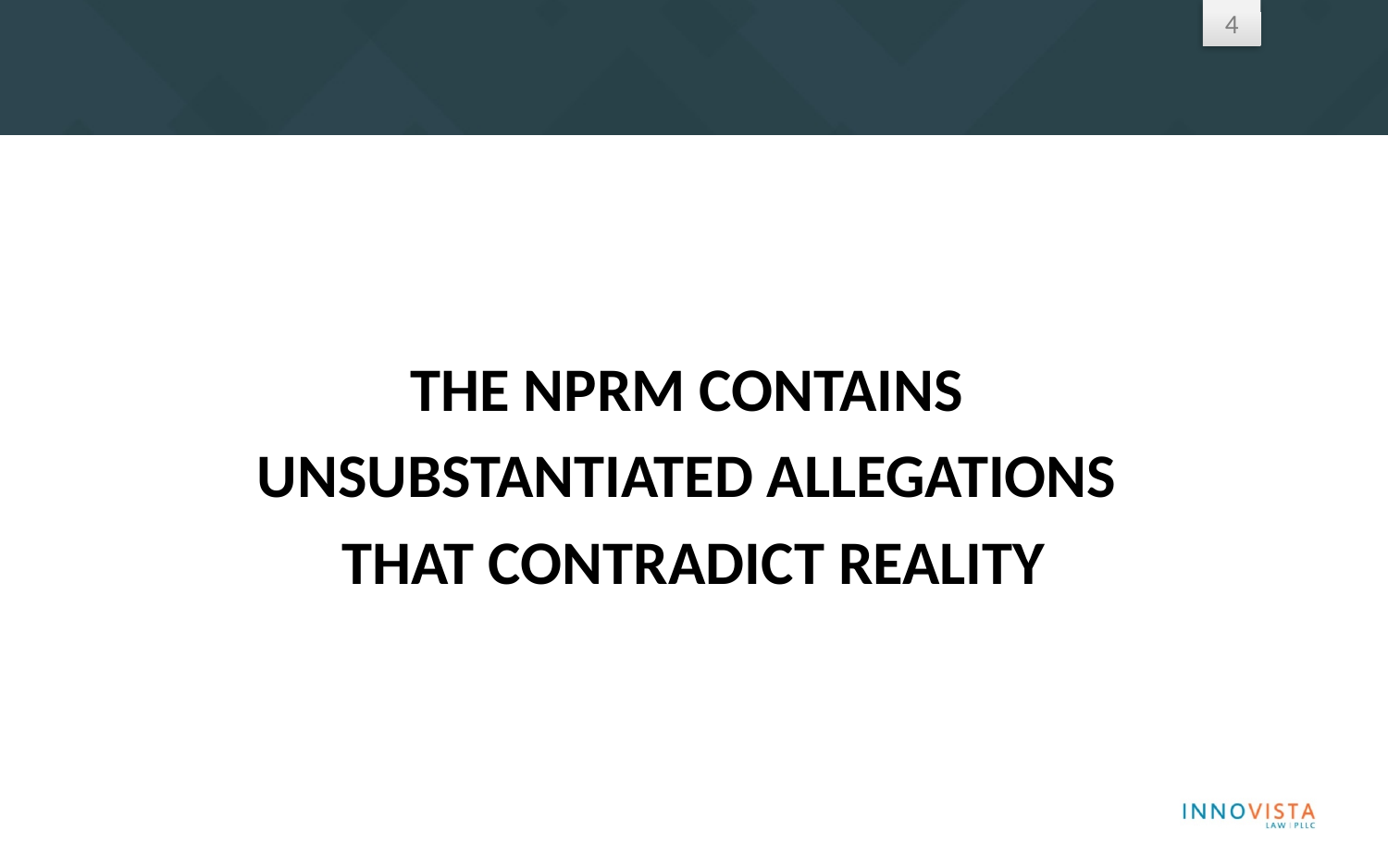

THE NPRM CONTAINS
UNSUBSTANTIATED ALLEGATIONS
THAT CONTRADICT REALITY